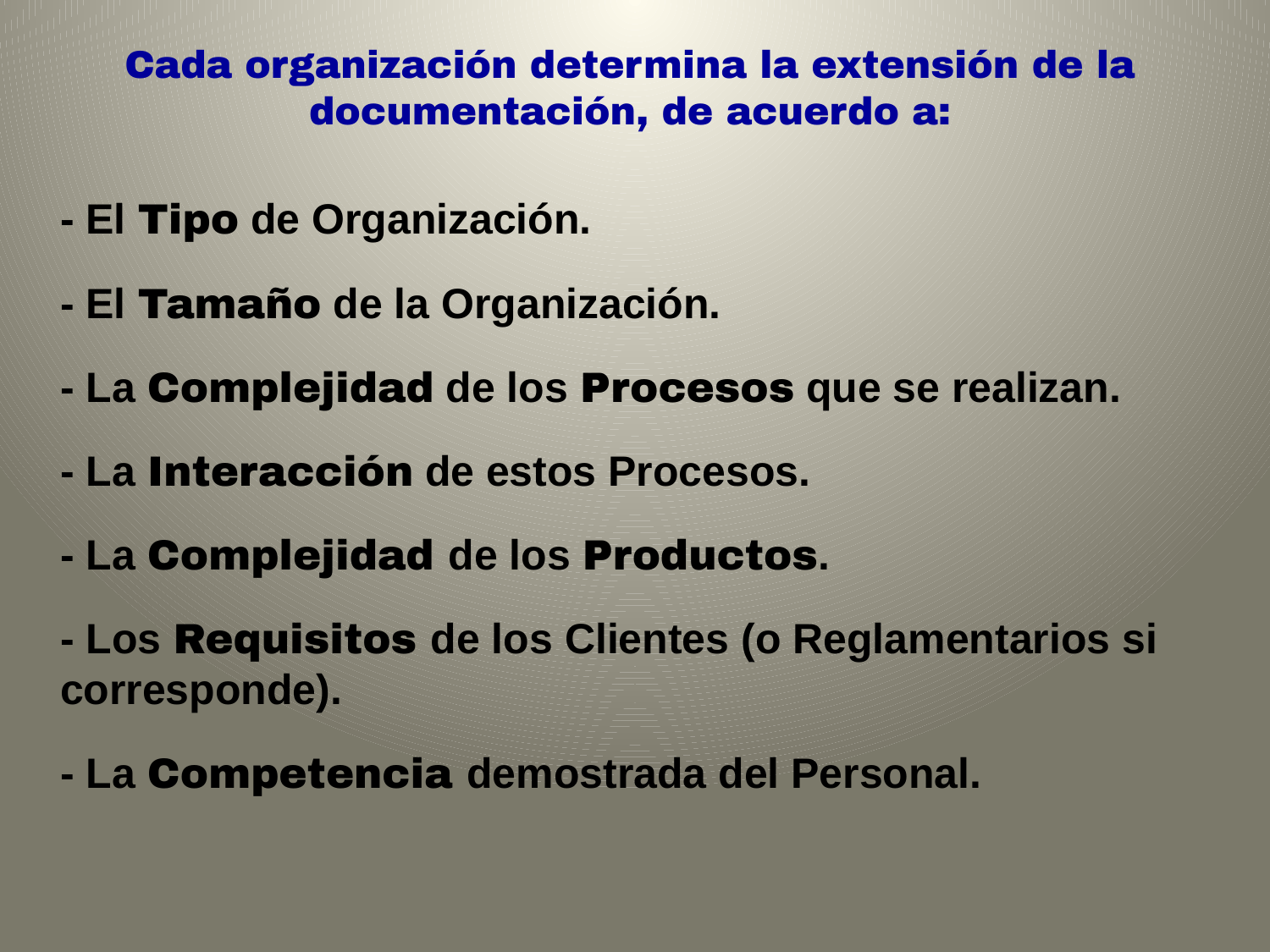

Cada organización determina la extensión de la documentación, de acuerdo a:

	- El Tipo de Organización.

	- El Tamaño de la Organización.

	- La Complejidad de los Procesos que se realizan.

	- La Interacción de estos Procesos.

	- La Complejidad de los Productos.

	- Los Requisitos de los Clientes (o Reglamentarios si corresponde).

	- La Competencia demostrada del Personal.